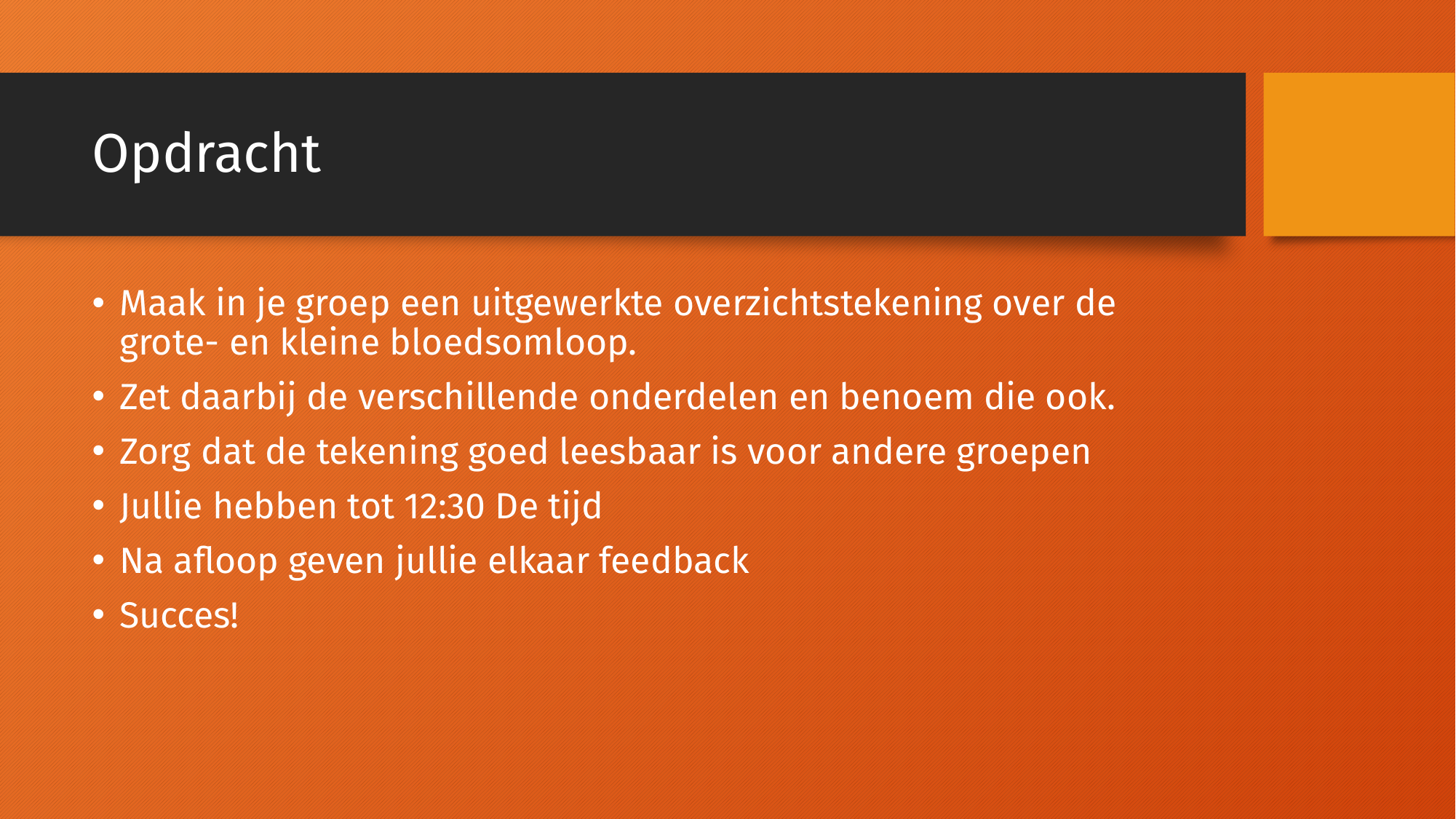

# Opdracht
Maak in je groep een uitgewerkte overzichtstekening over de grote- en kleine bloedsomloop.
Zet daarbij de verschillende onderdelen en benoem die ook.
Zorg dat de tekening goed leesbaar is voor andere groepen
Jullie hebben tot 12:30 De tijd
Na afloop geven jullie elkaar feedback
Succes!